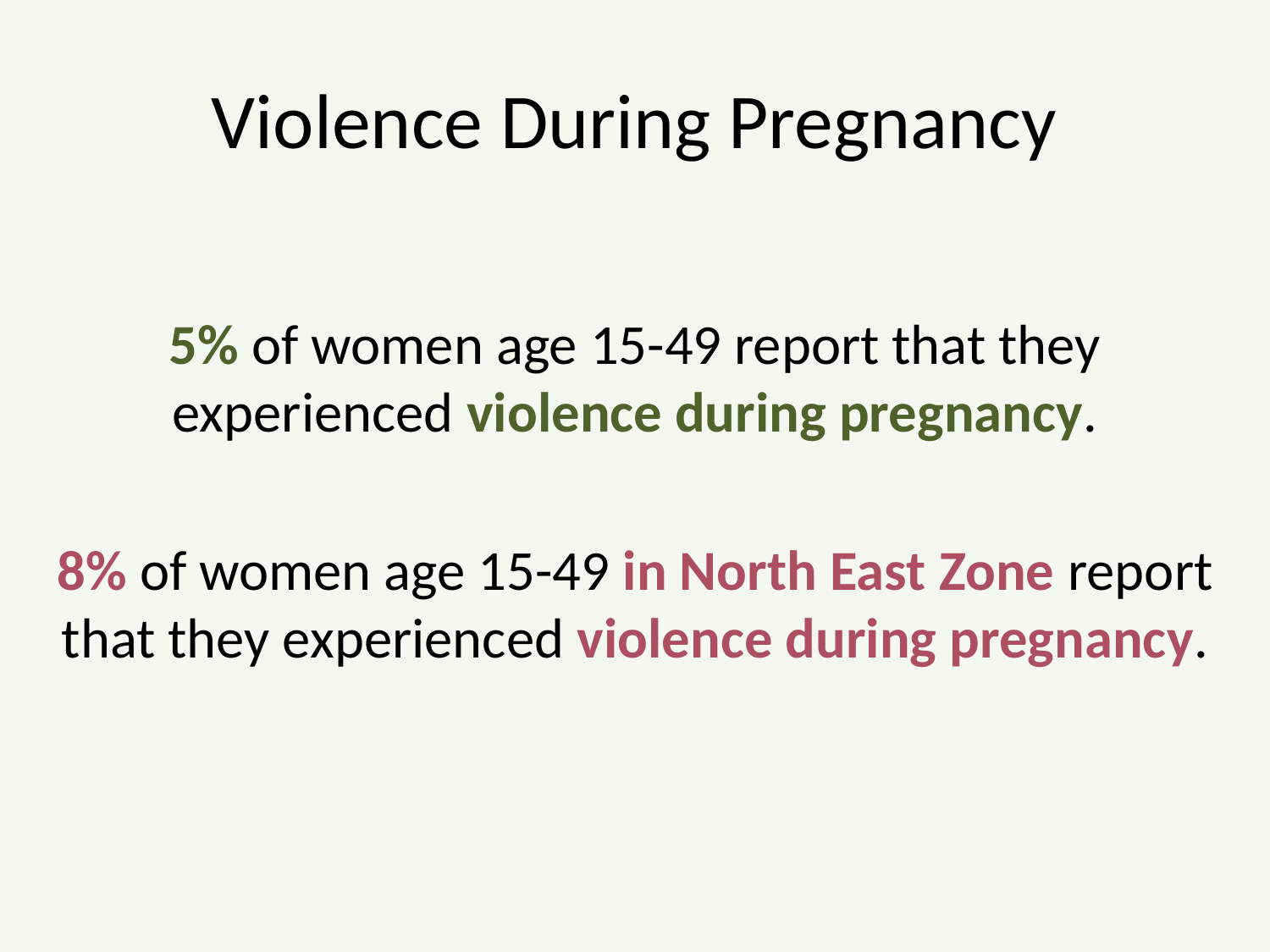

# Violence During Pregnancy

5% of women age 15-49 report that they experienced violence during pregnancy.

8% of women age 15-49 in North East Zone report that they experienced violence during pregnancy.